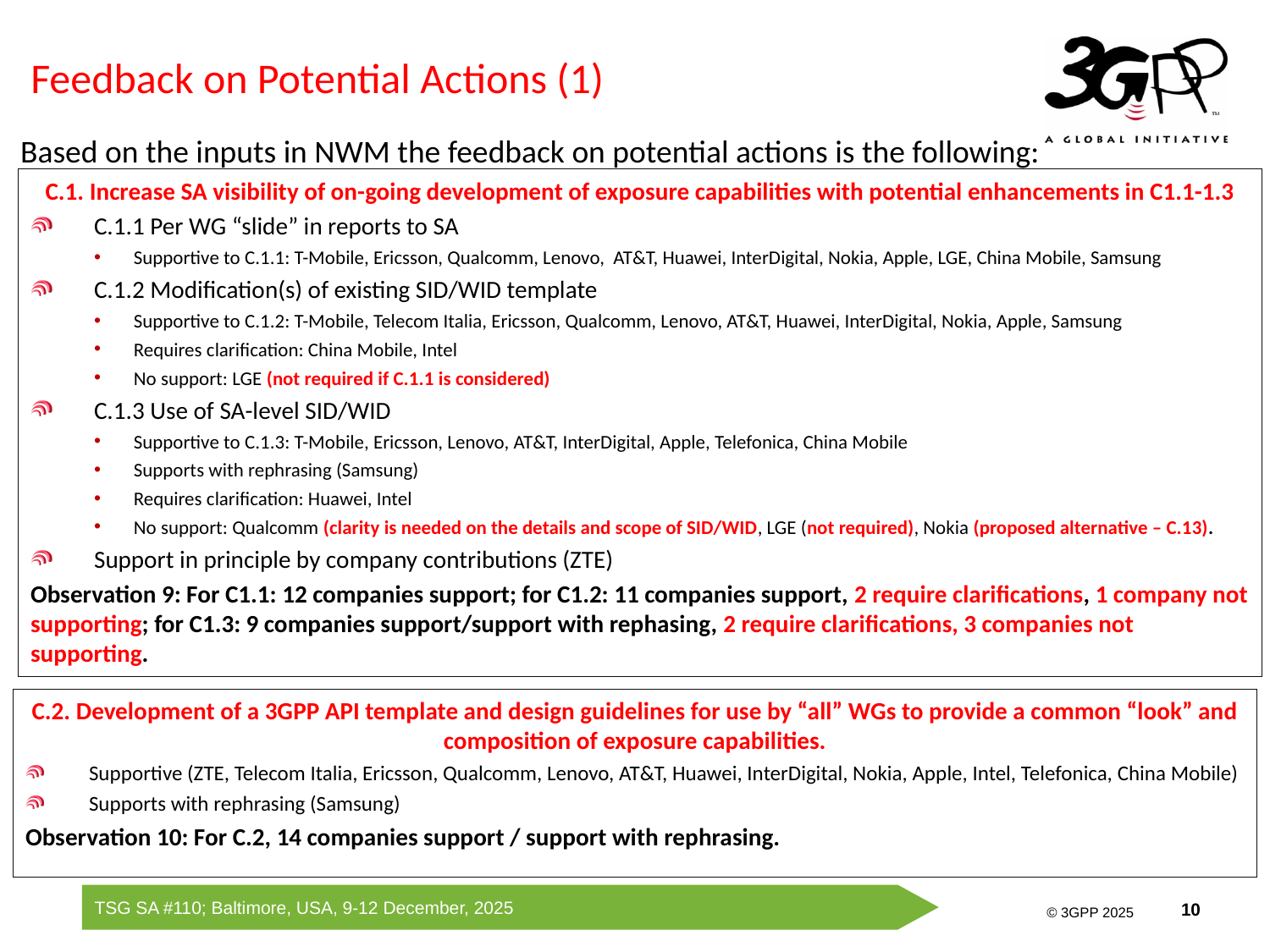

# Feedback on Potential Actions (1)
Based on the inputs in NWM the feedback on potential actions is the following:
C.1. Increase SA visibility of on-going development of exposure capabilities with potential enhancements in C1.1-1.3
C.1.1 Per WG “slide” in reports to SA
Supportive to C.1.1: T-Mobile, Ericsson, Qualcomm, Lenovo,  AT&T, Huawei, InterDigital, Nokia, Apple, LGE, China Mobile, Samsung
C.1.2 Modification(s) of existing SID/WID template
Supportive to C.1.2: T-Mobile, Telecom Italia, Ericsson, Qualcomm, Lenovo, AT&T, Huawei, InterDigital, Nokia, Apple, Samsung
Requires clarification: China Mobile, Intel
No support: LGE (not required if C.1.1 is considered)
C.1.3 Use of SA-level SID/WID
Supportive to C.1.3: T-Mobile, Ericsson, Lenovo, AT&T, InterDigital, Apple, Telefonica, China Mobile
Supports with rephrasing (Samsung)
Requires clarification: Huawei, Intel
No support: Qualcomm (clarity is needed on the details and scope of SID/WID, LGE (not required), Nokia (proposed alternative – C.13).
Support in principle by company contributions (ZTE)
Observation 9: For C1.1: 12 companies support; for C1.2: 11 companies support, 2 require clarifications, 1 company not supporting; for C1.3: 9 companies support/support with rephasing, 2 require clarifications, 3 companies not supporting.
C.2. Development of a 3GPP API template and design guidelines for use by “all” WGs to provide a common “look” and composition of exposure capabilities.
Supportive (ZTE, Telecom Italia, Ericsson, Qualcomm, Lenovo, AT&T, Huawei, InterDigital, Nokia, Apple, Intel, Telefonica, China Mobile)
Supports with rephrasing (Samsung)
Observation 10: For C.2, 14 companies support / support with rephrasing.